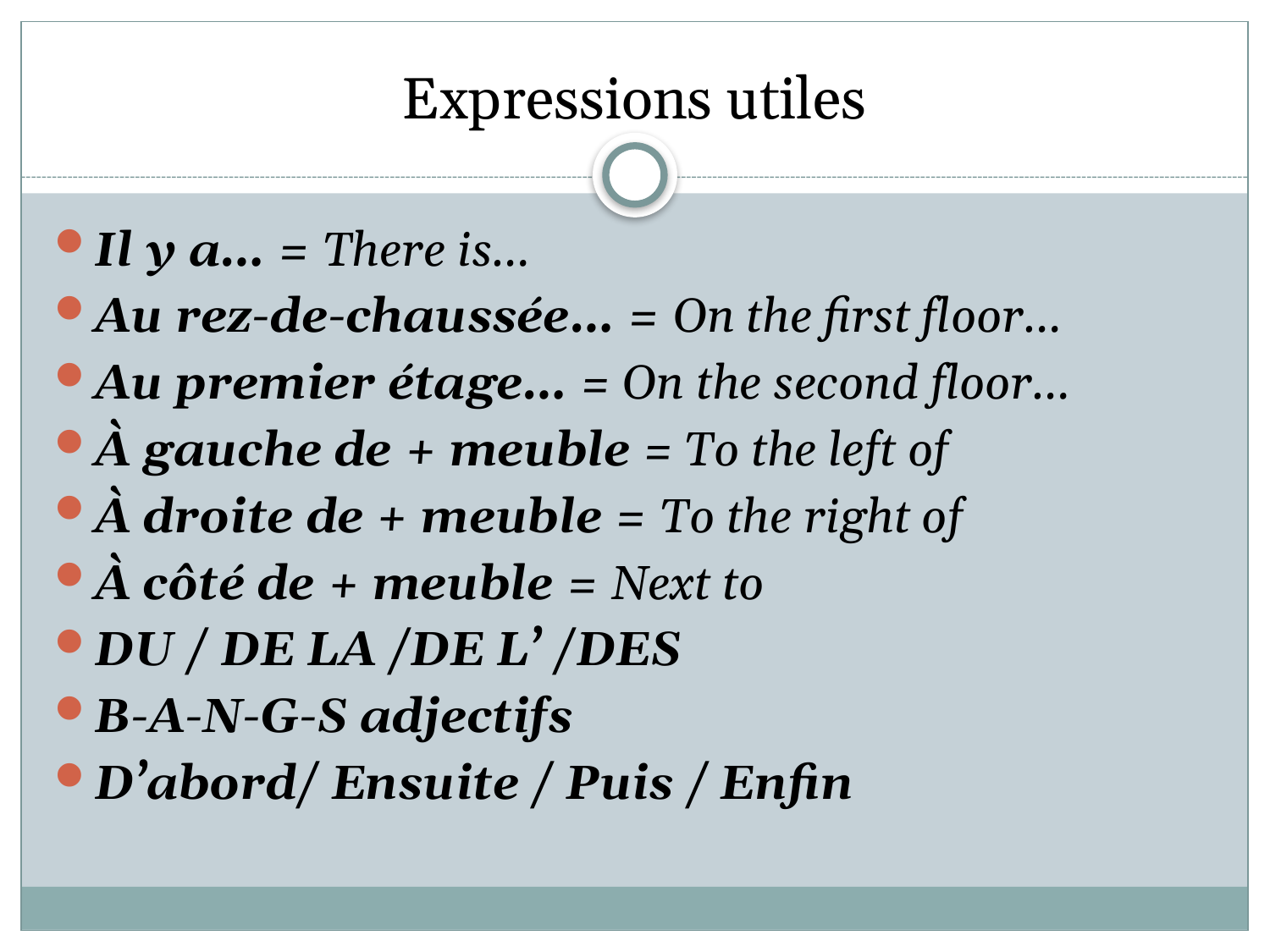

# Expressions utiles
Il y a… = There is…
Au rez-de-chaussée… = On the first floor…
Au premier étage… = On the second floor…
À gauche de + meuble = To the left of
À droite de + meuble = To the right of
À côté de + meuble = Next to
DU / DE LA /DE L’ /DES
B-A-N-G-S adjectifs
D’abord/ Ensuite / Puis / Enfin